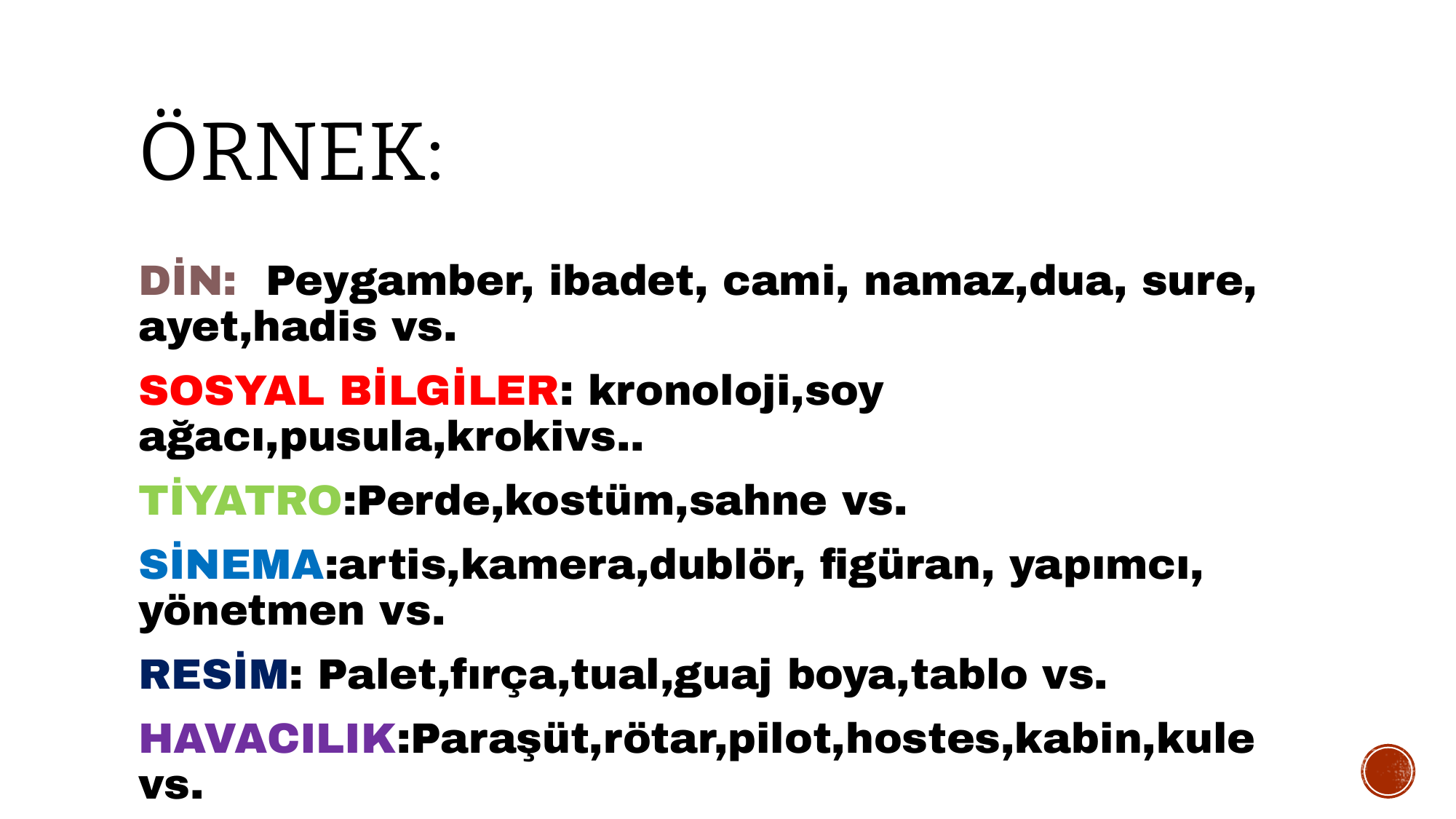

# Örnek:
DİN:  Peygamber, ibadet, cami, namaz,dua, sure, ayet,hadis vs.
SOSYAL BİLGİLER: kronoloji,soy ağacı,pusula,krokivs..
TİYATRO:Perde,kostüm,sahne vs.
SİNEMA:artis,kamera,dublör, figüran, yapımcı, yönetmen vs.
RESİM: Palet,fırça,tual,guaj boya,tablo vs.
HAVACILIK:Paraşüt,rötar,pilot,hostes,kabin,kule vs.